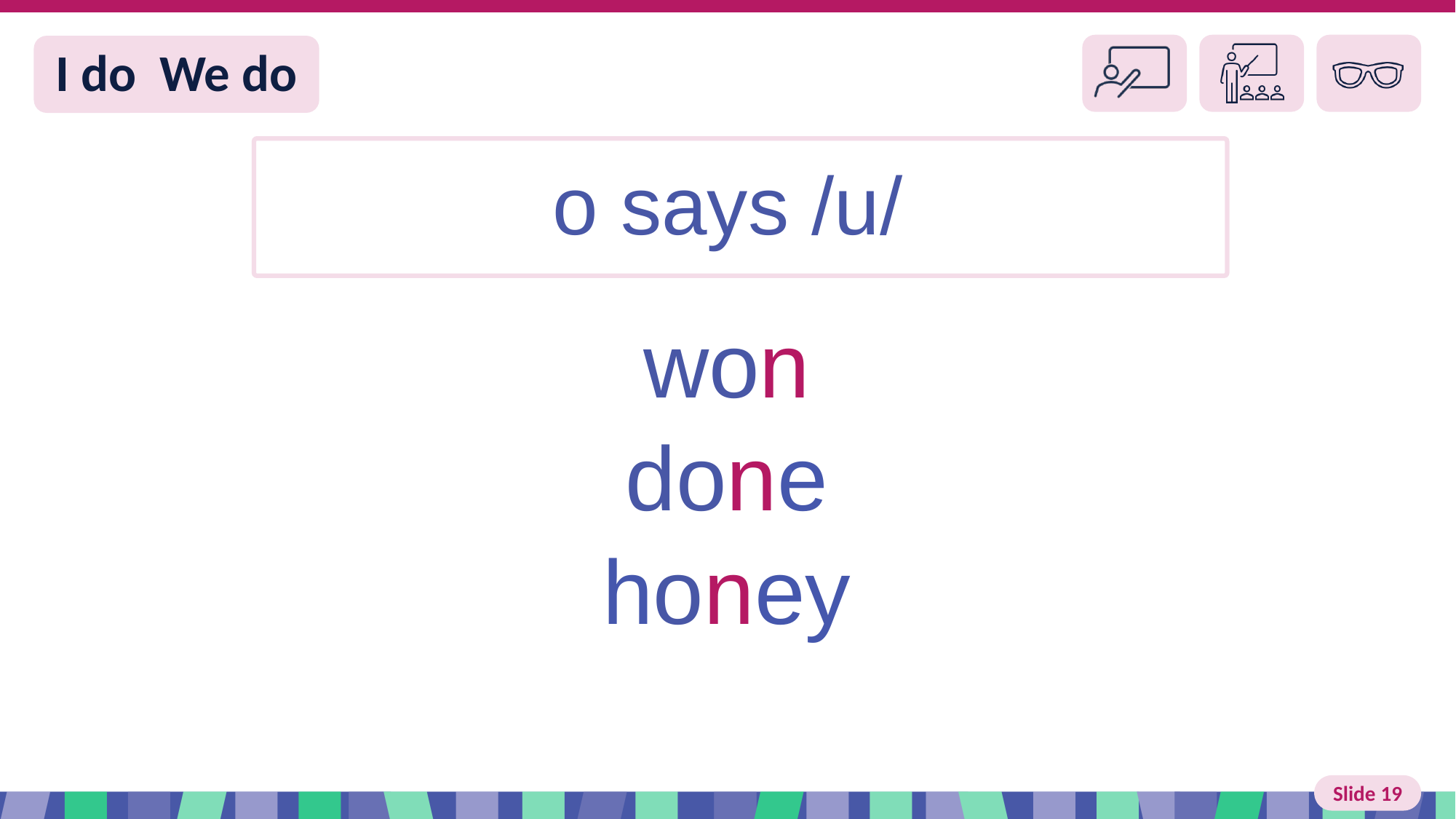

Slide 19 I do We do

o says /u/

won
done
honey